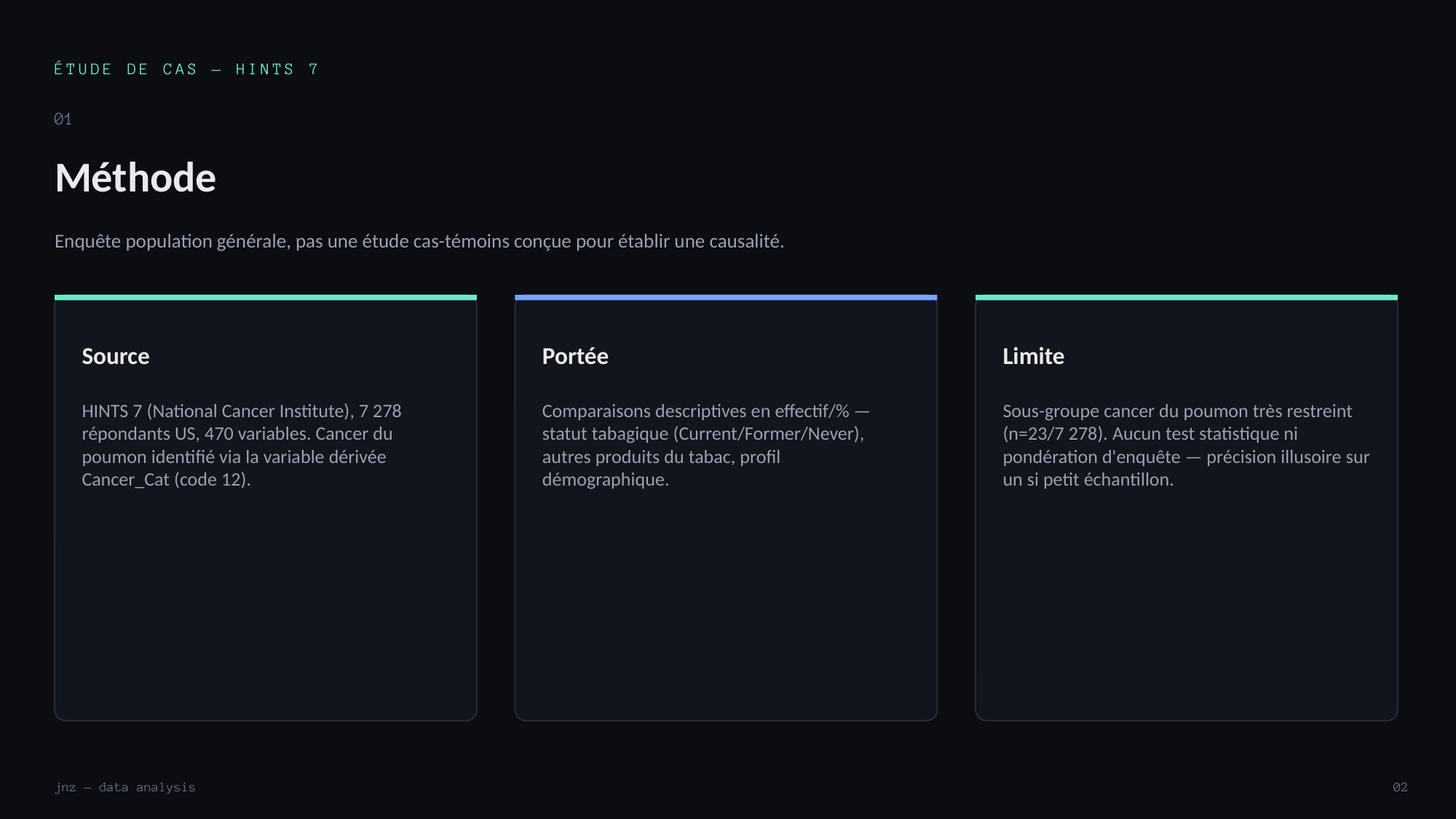

ÉTUDE DE CAS — HINTS 7
01
Méthode
Enquête population générale, pas une étude cas-témoins conçue pour établir une causalité.

Source
Portée
Limite
HINTS 7 (National Cancer Institute), 7 278 répondants US, 470 variables. Cancer du poumon identifié via la variable dérivée Cancer_Cat (code 12).
Comparaisons descriptives en effectif/% — statut tabagique (Current/Former/Never), autres produits du tabac, profil démographique.
Sous-groupe cancer du poumon très restreint (n=23/7 278). Aucun test statistique ni pondération d'enquête — précision illusoire sur un si petit échantillon.
jnz — data analysis
02